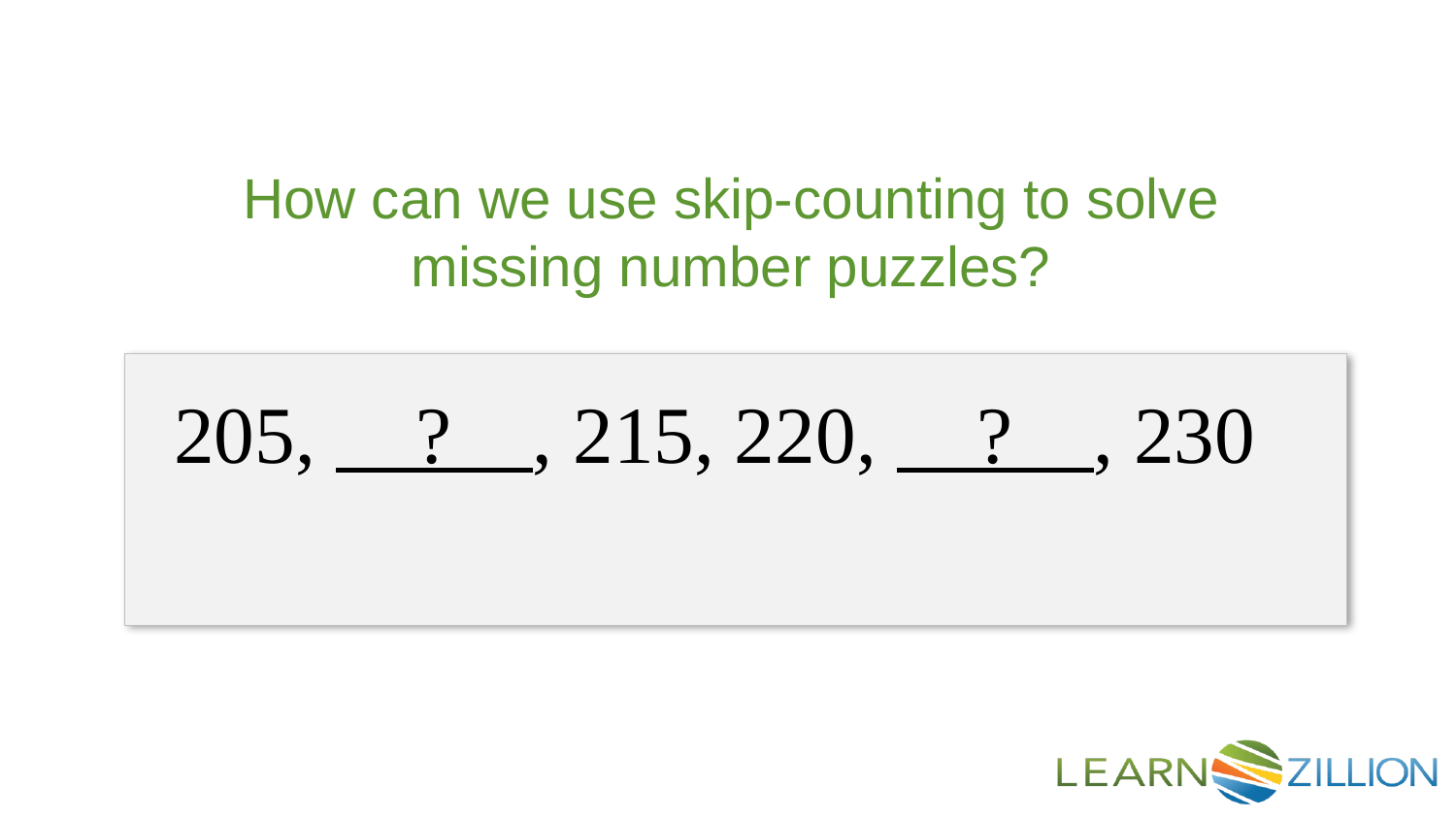

How can we use skip-counting to solve missing number puzzles?
 205,     ?    , 215, 220,     ?    , 230